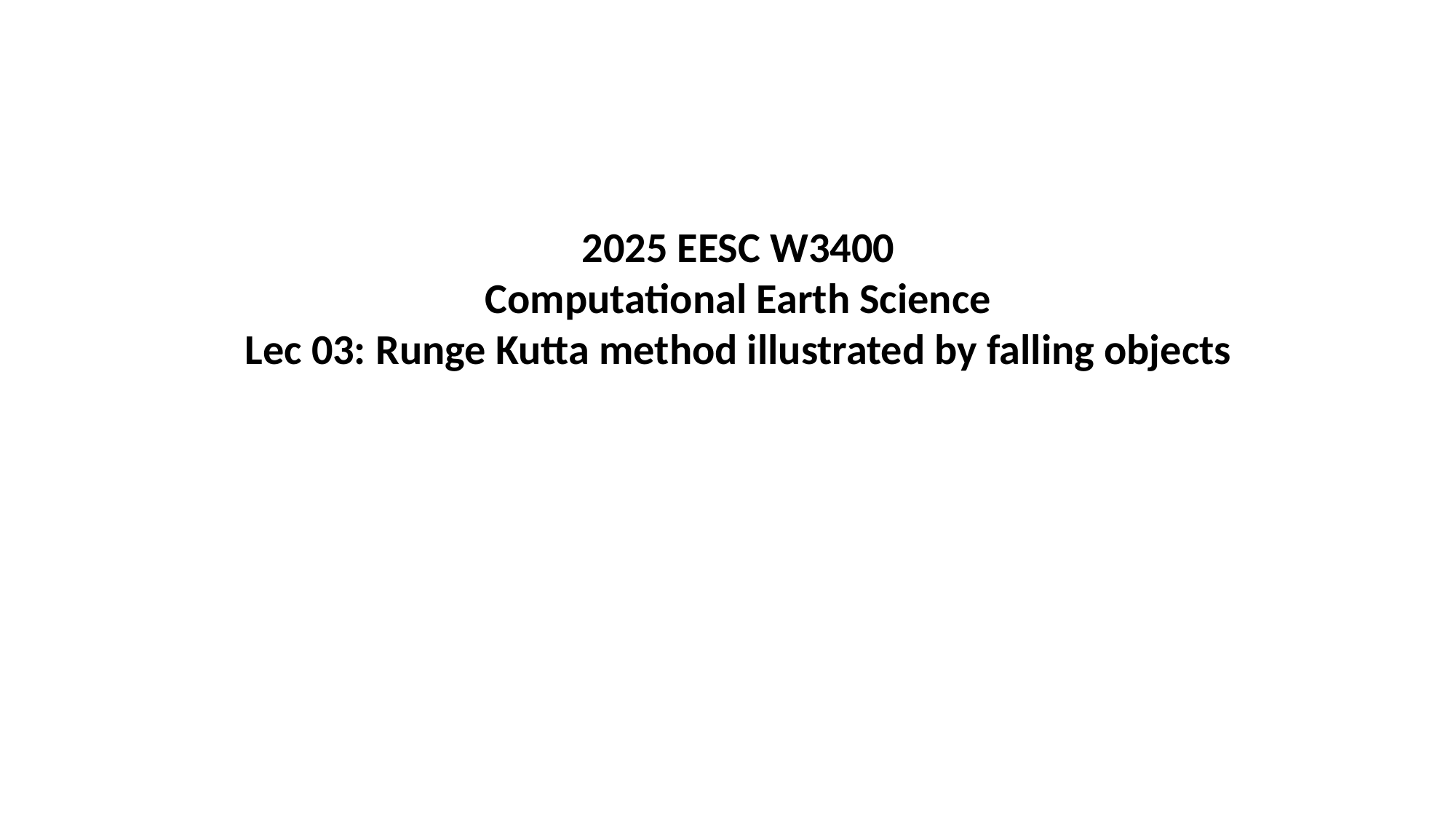

2025 EESC W3400
Computational Earth Science
Lec 03: Runge Kutta method illustrated by falling objects